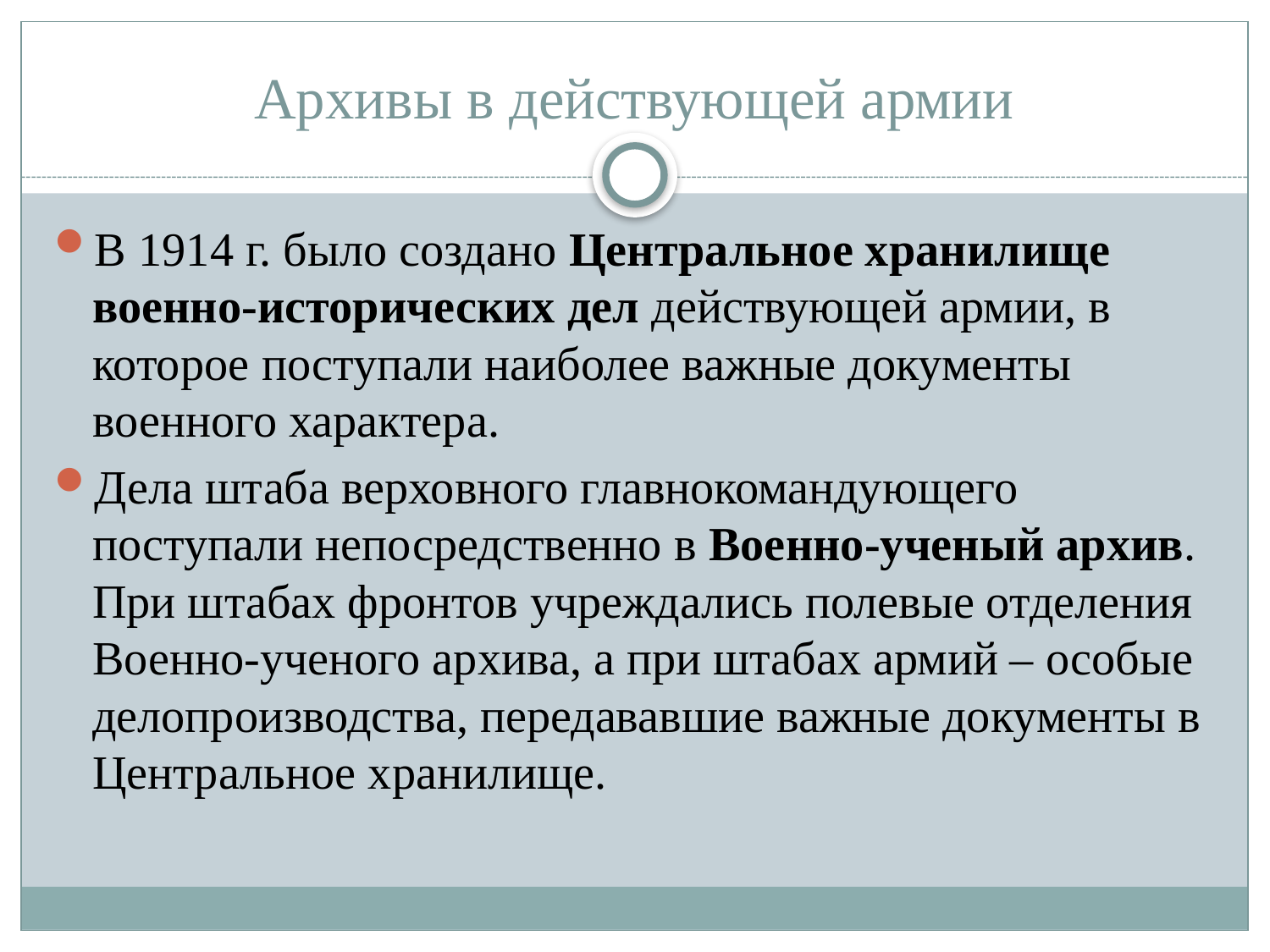

# Архивы в действующей армии
В 1914 г. было создано Центральное хранилище военно-исторических дел действующей армии, в которое поступали наиболее важные документы военного характера.
Дела штаба верховного главнокомандующего поступали непосредственно в Военно-ученый архив. При штабах фронтов учреждались полевые отделения Военно-ученого архива, а при штабах армий – особые делопроизводства, передававшие важные документы в Центральное хранилище.